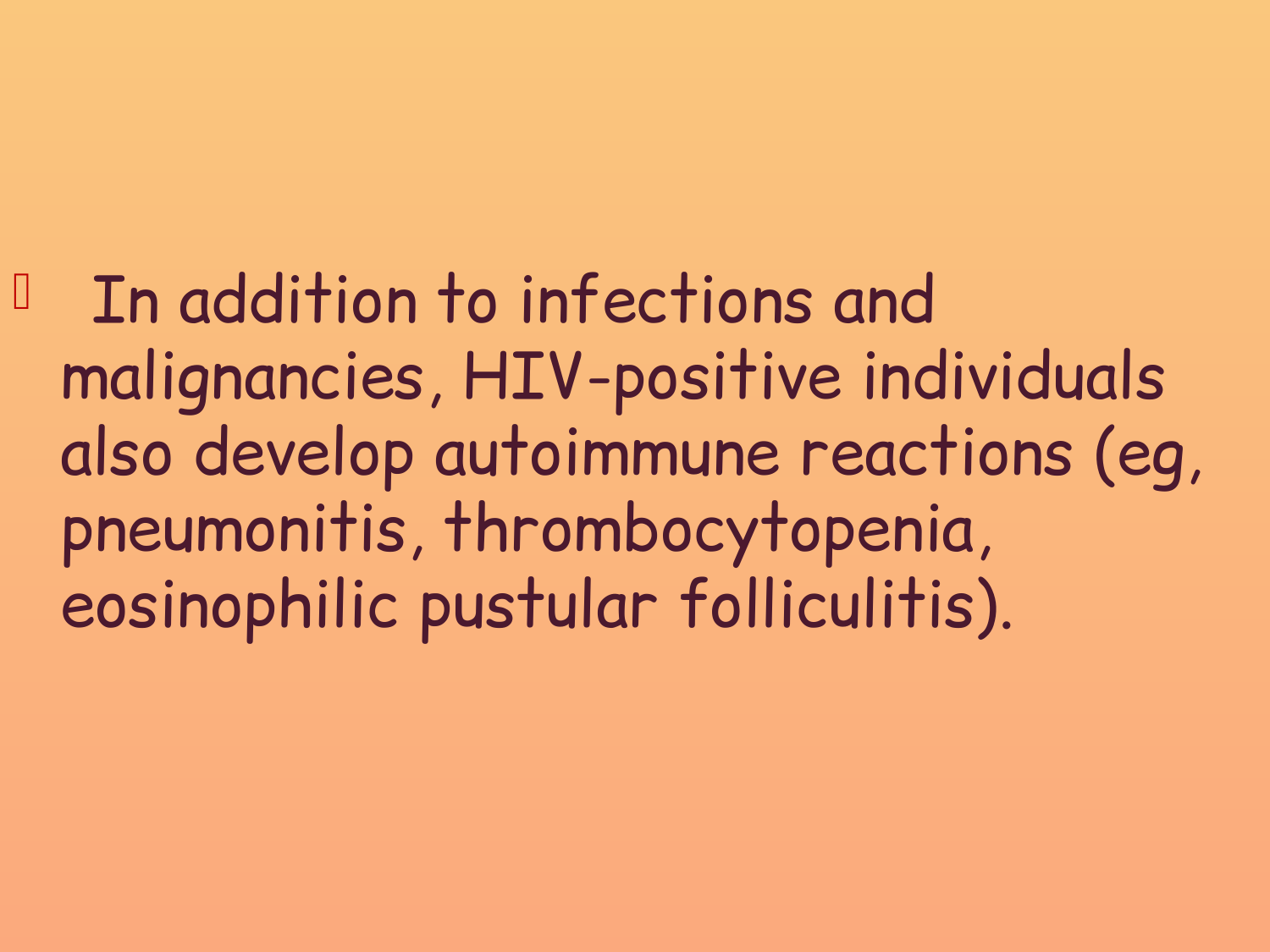

In addition to infections and malignancies, HIV-positive individuals also develop autoimmune reactions (eg, pneumonitis, thrombocytopenia, eosinophilic pustular folliculitis).

#